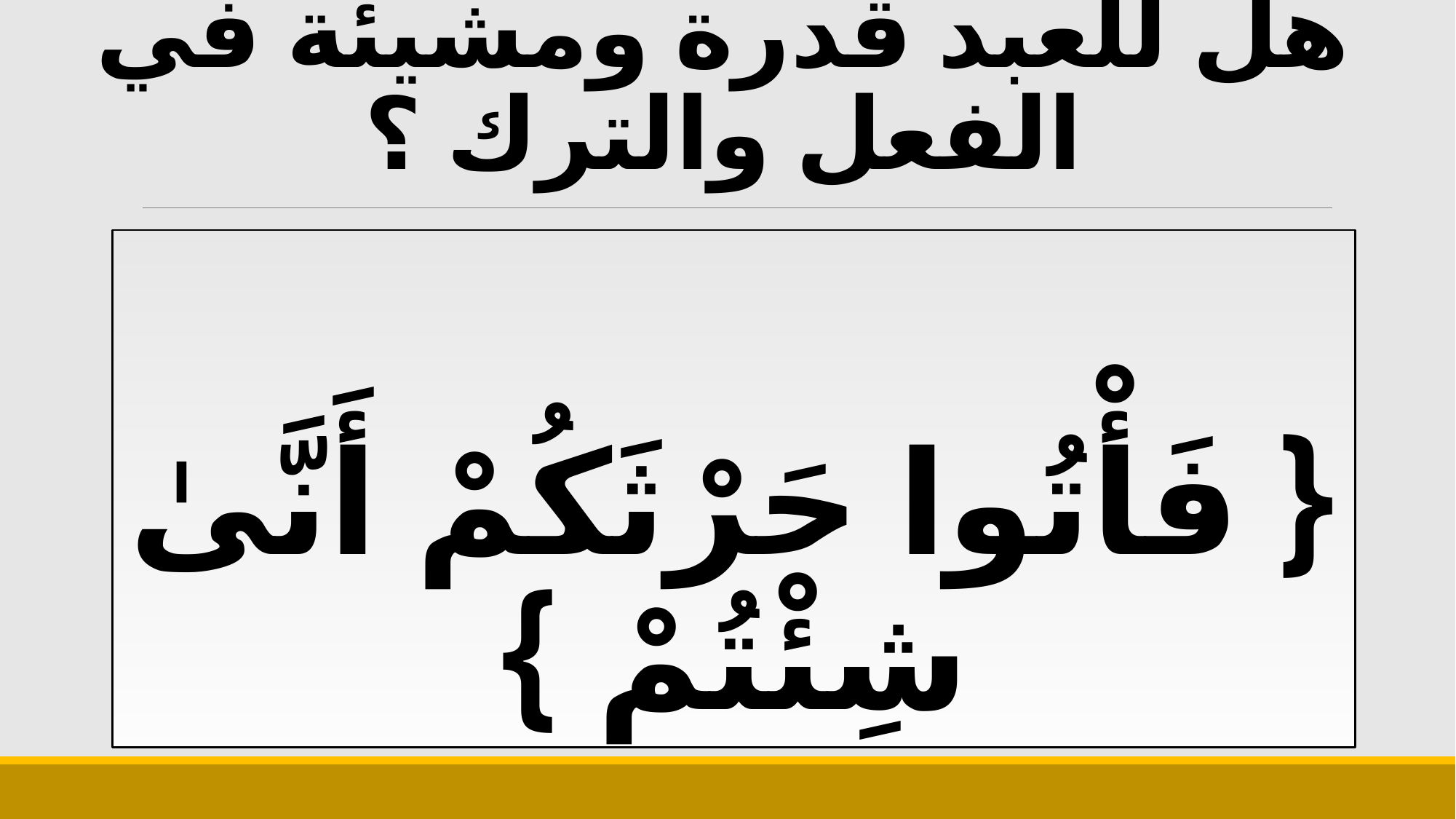

# هل للعبد قدرة ومشيئة في الفعل والترك ؟

{ فَأْتُوا حَرْثَكُمْ أَنَّىٰ شِئْتُمْ }